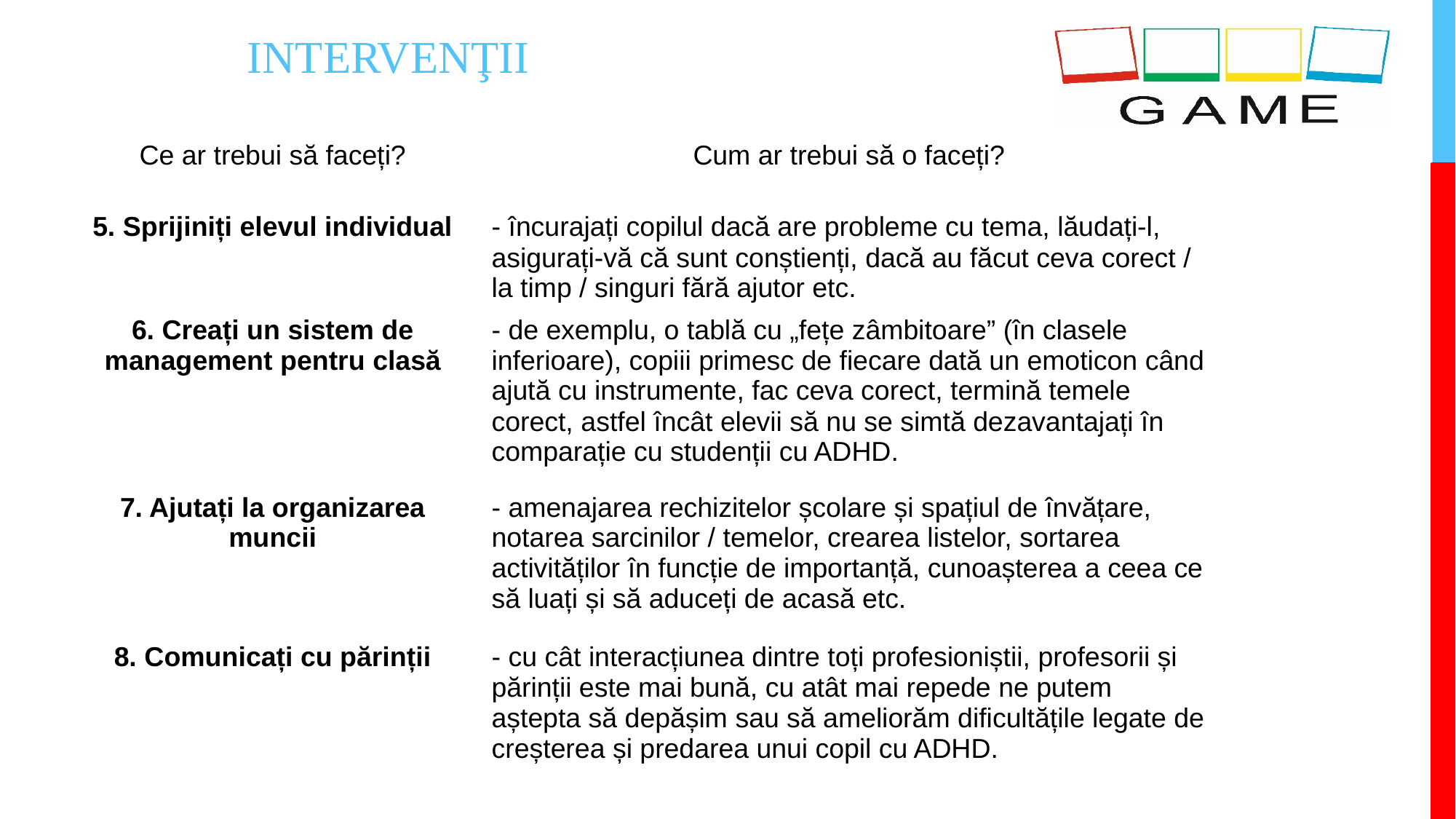

INTERVENŢII

| Ce ar trebui să faceți? | Cum ar trebui să o faceți? |
| --- | --- |
| 5. Sprijiniți elevul individual | - încurajați copilul dacă are probleme cu tema, lăudați-l, asigurați-vă că sunt conștienți, dacă au făcut ceva corect / la timp / singuri fără ajutor etc. |
| 6. Creați un sistem de management pentru clasă | - de exemplu, o tablă cu „fețe zâmbitoare” (în clasele inferioare), copiii primesc de fiecare dată un emoticon când ajută cu instrumente, fac ceva corect, termină temele corect, astfel încât elevii să nu se simtă dezavantajați în comparație cu studenții cu ADHD. |
| 7. Ajutați la organizarea muncii | - amenajarea rechizitelor școlare și spațiul de învățare, notarea sarcinilor / temelor, crearea listelor, sortarea activităților în funcție de importanță, cunoașterea a ceea ce să luați și să aduceți de acasă etc. |
| 8. Comunicați cu părinții | - cu cât interacțiunea dintre toți profesioniștii, profesorii și părinții este mai bună, cu atât mai repede ne putem aștepta să depășim sau să ameliorăm dificultățile legate de creșterea și predarea unui copil cu ADHD. |